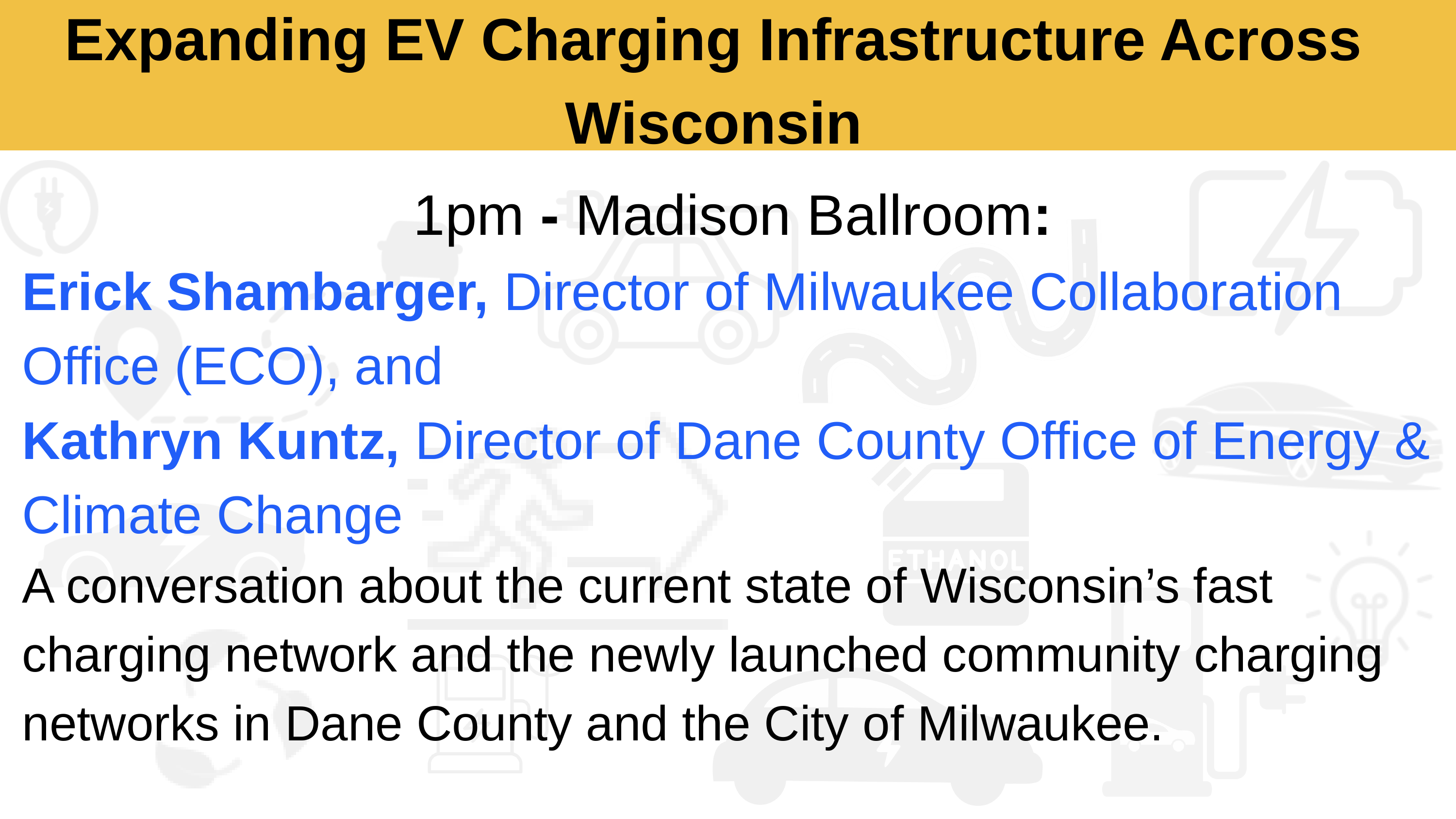

Expanding EV Charging Infrastructure Across Wisconsin

1pm - Madison Ballroom:
Erick Shambarger, Director of Milwaukee Collaboration Office (ECO), and
Kathryn Kuntz, Director of Dane County Office of Energy & Climate Change

A conversation about the current state of Wisconsin’s fast charging network and the newly launched community charging networks in Dane County and the City of Milwaukee.